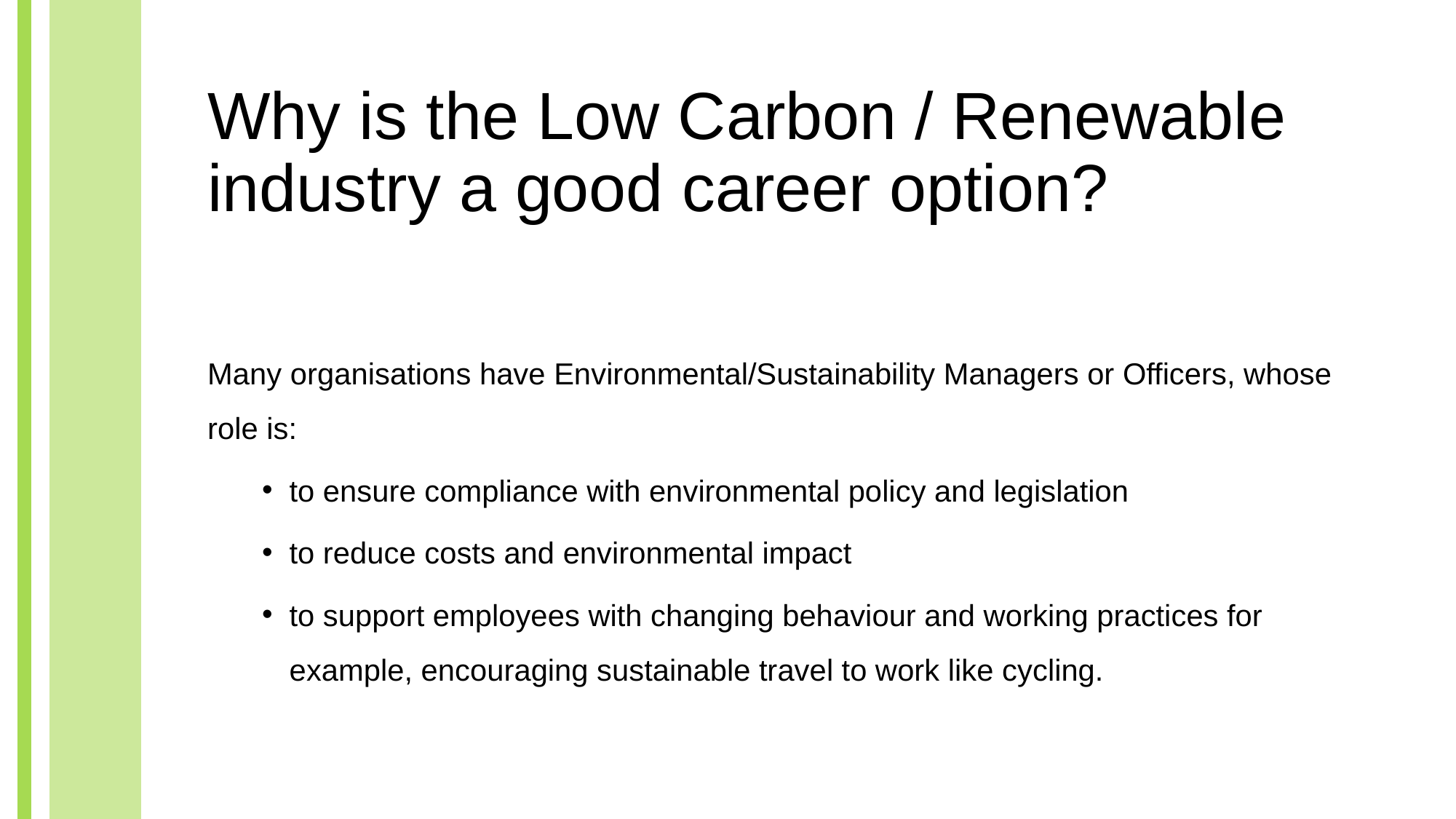

# Why is the Low Carbon / Renewable industry a good career option?
Many organisations have Environmental/Sustainability Managers or Officers, whose role is:
to ensure compliance with environmental policy and legislation
to reduce costs and environmental impact
to support employees with changing behaviour and working practices for example, encouraging sustainable travel to work like cycling.